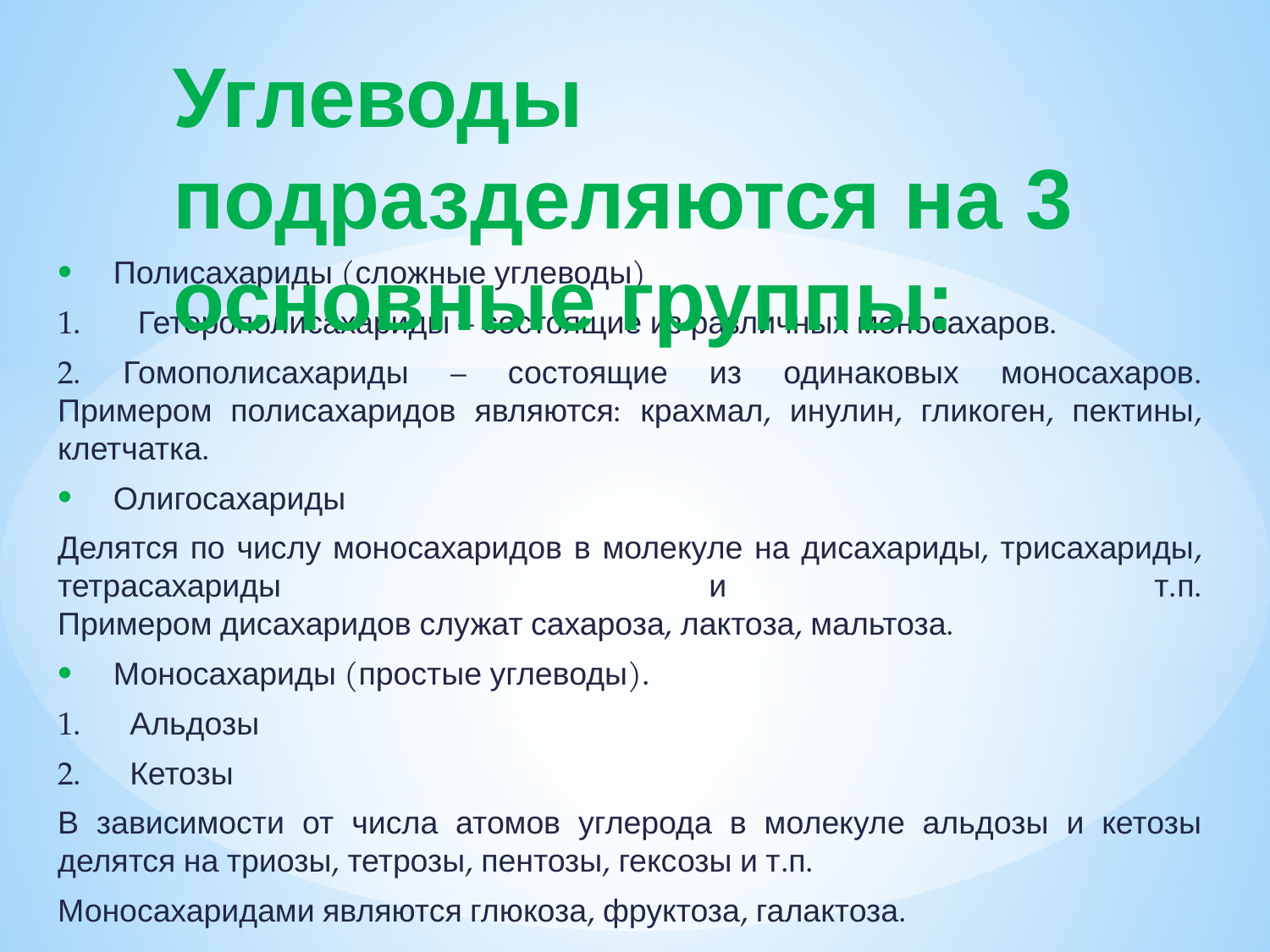

# Углеводы подразделяются на 3 основные группы:
 Полисахариды (сложные углеводы)
1.       Гетерополисахариды – состоящие из различных моносахаров.
2. Гомополисахариды – состоящие из одинаковых моносахаров.
Примером полисахаридов являются: крахмал, инулин, гликоген, пектины, клетчатка.
 Олигосахариды
Делятся по числу моносахаридов в молекуле на дисахариды, трисахариды, тетрасахариды и т.п.
Примером дисахаридов служат сахароза, лактоза, мальтоза.
 Моносахариды (простые углеводы).
1.      Альдозы
2.      Кетозы
В зависимости от числа атомов углерода в молекуле альдозы и кетозы делятся на триозы, тетрозы, пентозы, гексозы и т.п.
Моносахаридами являются глюкоза, фруктоза, галактоза.